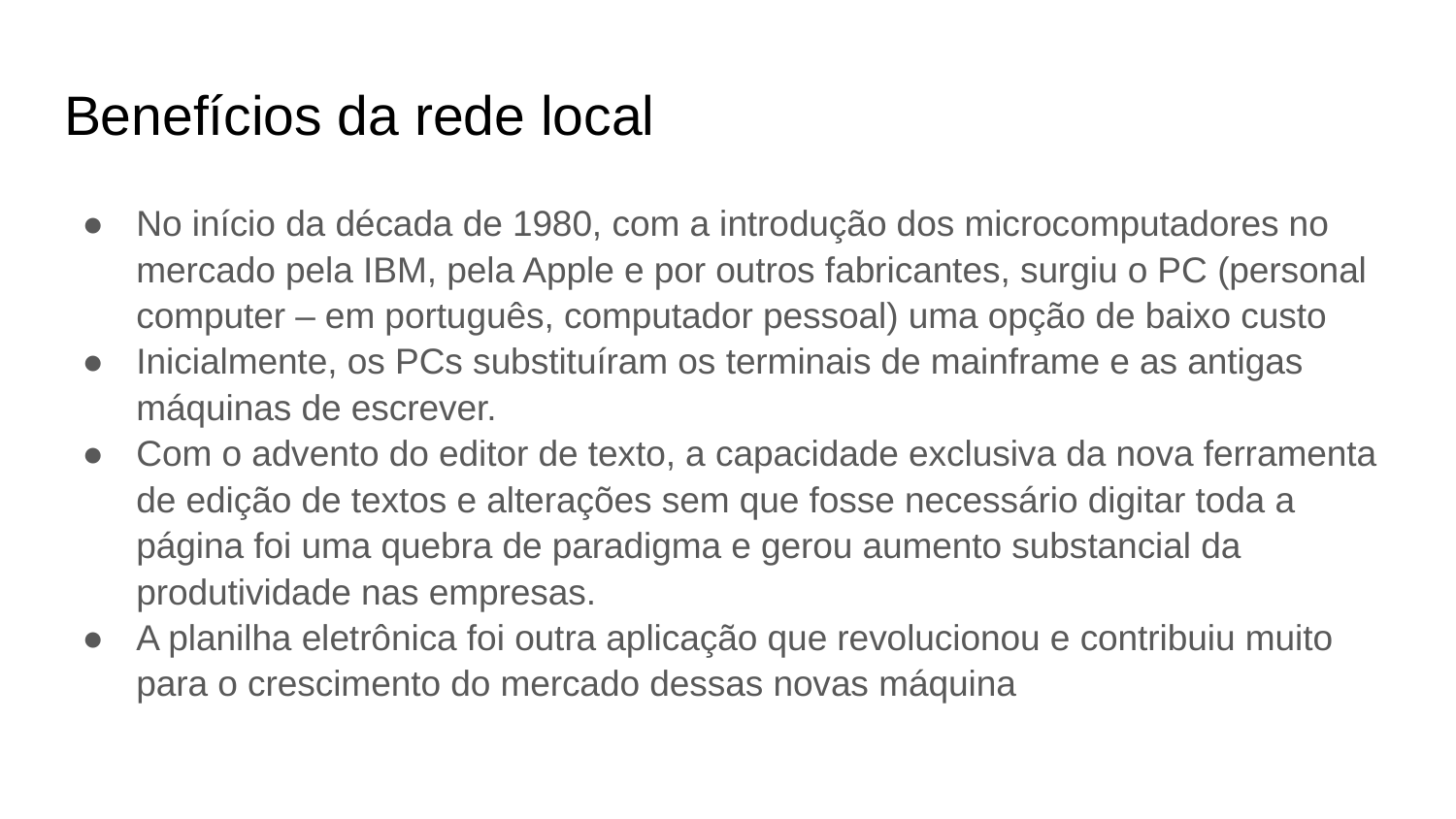

# Benefícios da rede local
No início da década de 1980, com a introdução dos microcomputadores no mercado pela IBM, pela Apple e por outros fabricantes, surgiu o PC (personal computer – em português, computador pessoal) uma opção de baixo custo
Inicialmente, os PCs substituíram os terminais de mainframe e as antigas máquinas de escrever.
Com o advento do editor de texto, a capacidade exclusiva da nova ferramenta de edição de textos e alterações sem que fosse necessário digitar toda a página foi uma quebra de paradigma e gerou aumento substancial da produtividade nas empresas.
A planilha eletrônica foi outra aplicação que revolucionou e contribuiu muito para o crescimento do mercado dessas novas máquina